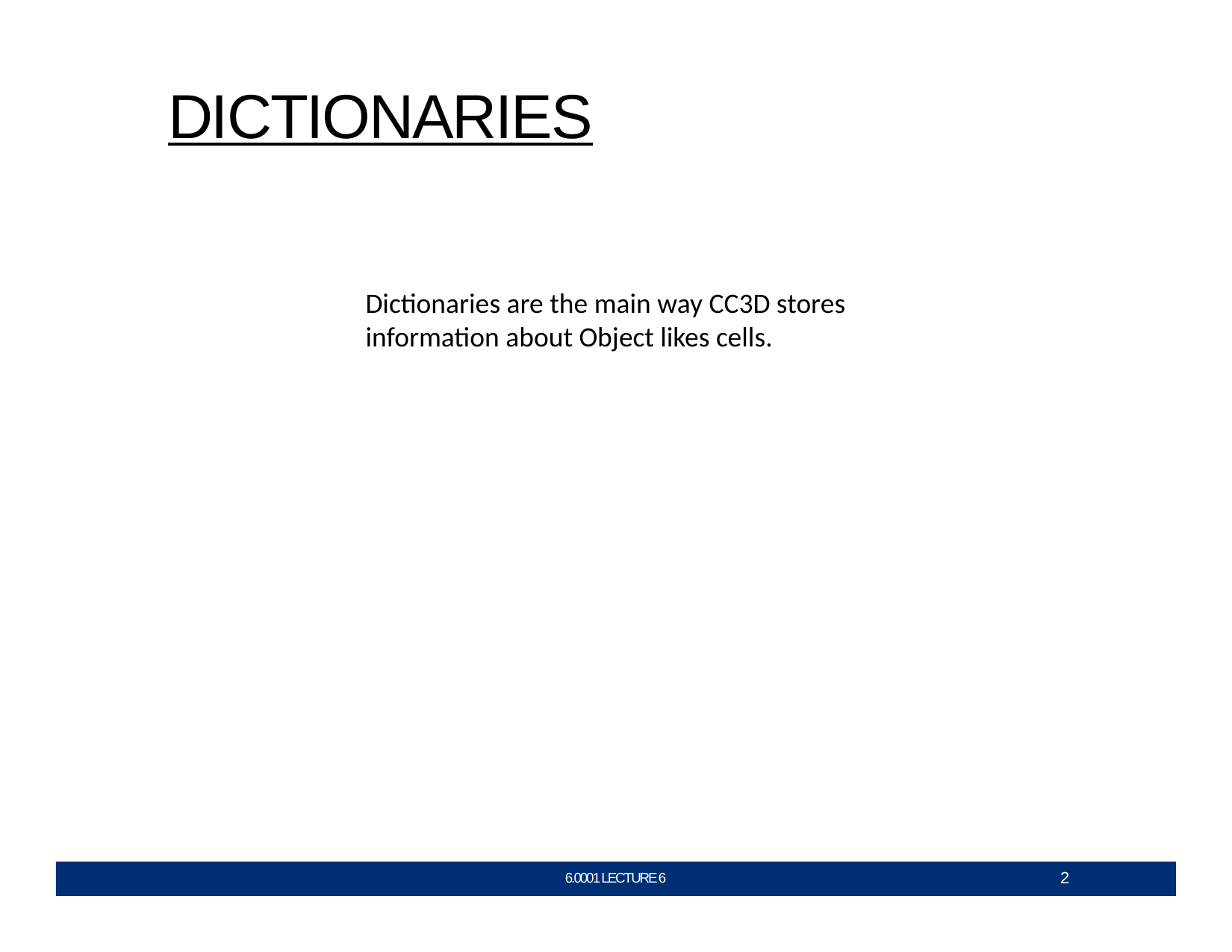

# DICTIONARIES
Dictionaries are the main way CC3D stores information about Object likes cells.
2
6.0001 LECTURE 6